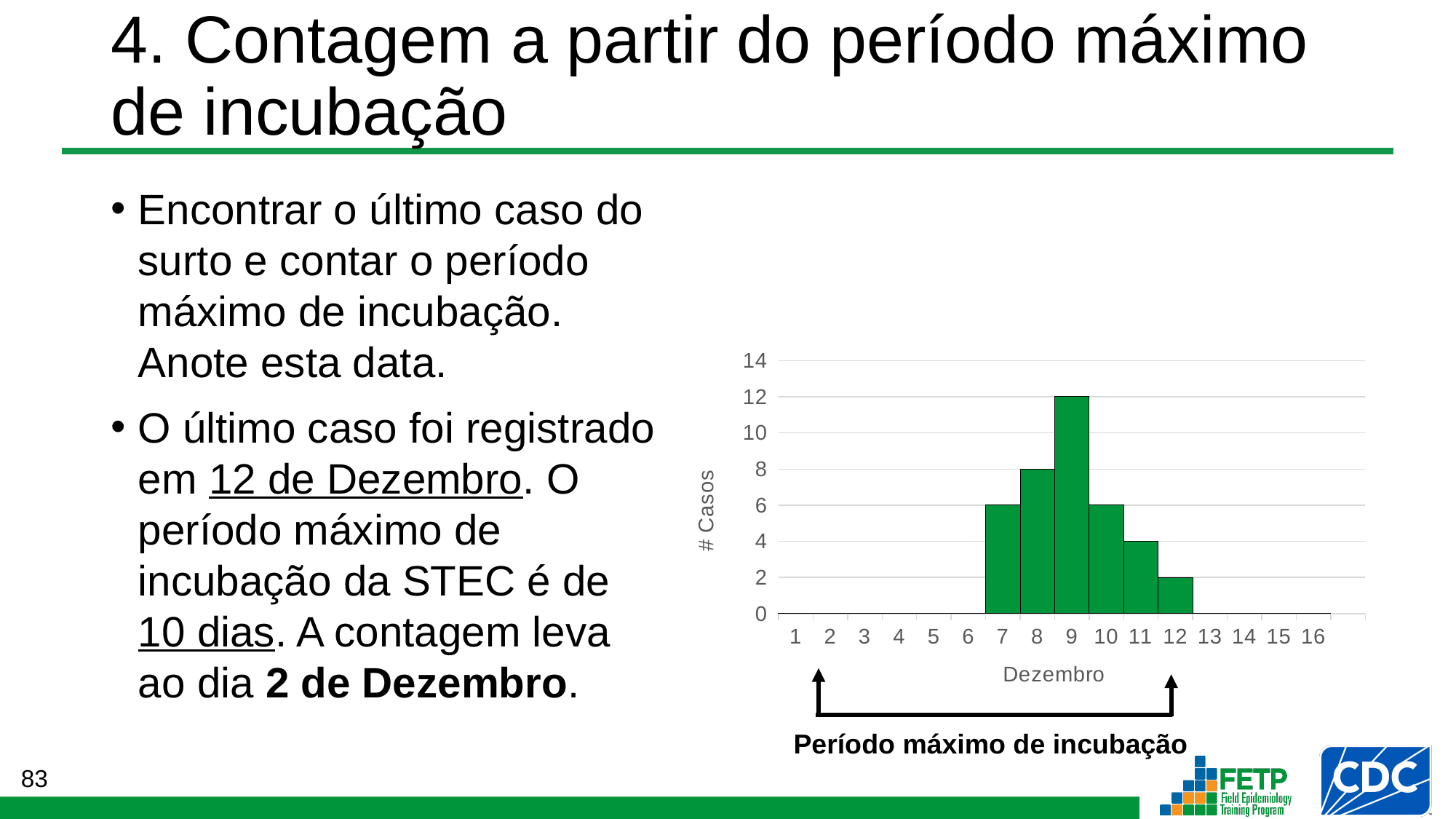

# 4. Contagem a partir do período máximo de incubação
Encontrar o último caso do surto e contar o período máximo de incubação. Anote esta data.
O último caso foi registrado em 12 de Dezembro. O período máximo de incubação da STEC é de 10 dias. A contagem leva ao dia 2 de Dezembro.

### Chart

| Category | Número de casos |
|---|---|
| 1 | 0.0 |
| 2 | 0.0 |
| 3 | 0.0 |
| 4 | 0.0 |
| 5 | 0.0 |
| 6 | 0.0 |
| 7 | 6.0 |
| 8 | 8.0 |
| 9 | 12.0 |
| 10 | 6.0 |
| 11 | 4.0 |
| 12 | 2.0 |
| 13 | 0.0 |
| 14 | 0.0 |
| 15 | 0.0 |
| 16 | 0.0 |
|  | None |
Período máximo de incubação